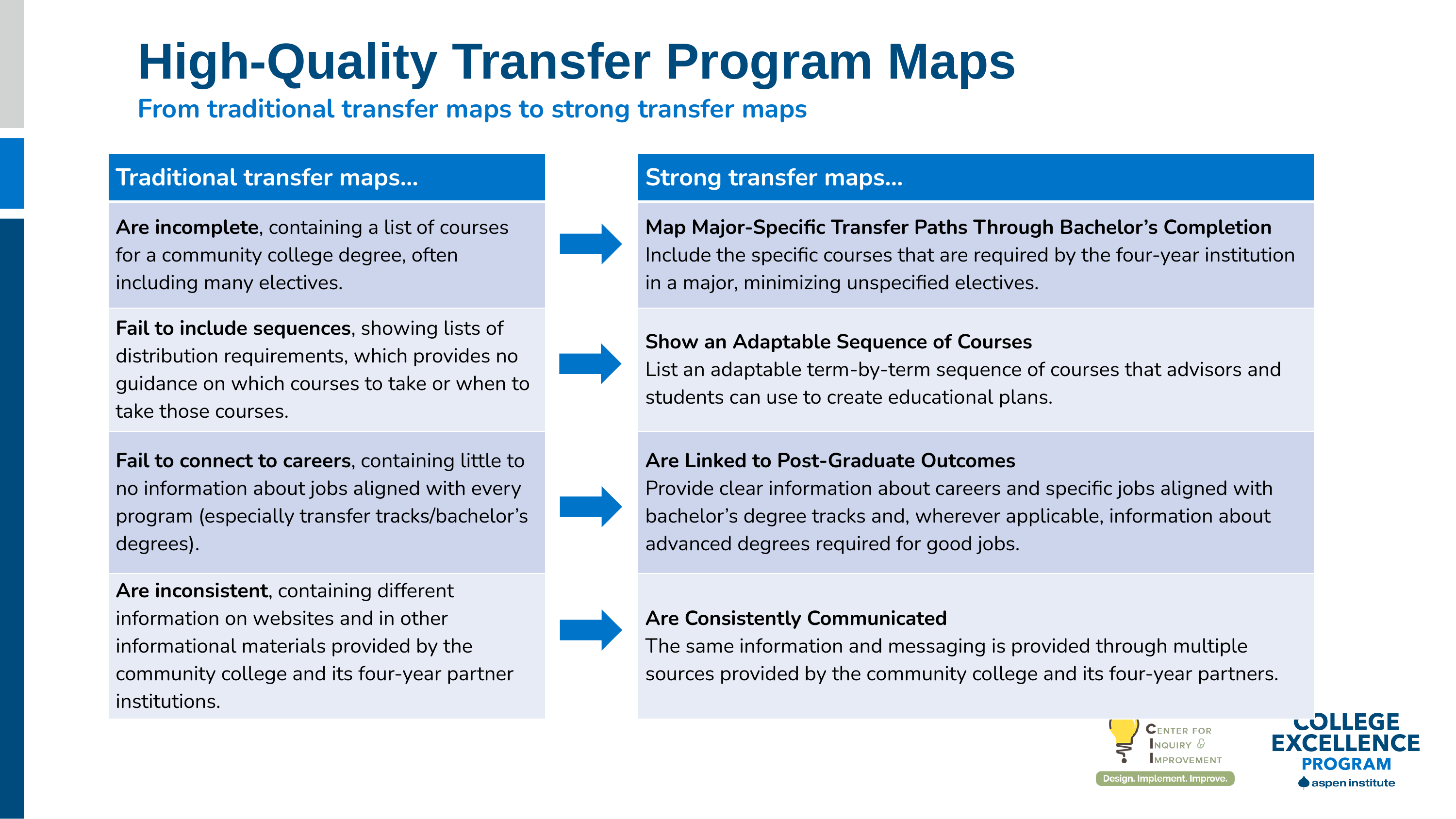

High-Quality Transfer Program Maps
From traditional transfer maps to strong transfer maps
| Traditional transfer maps… |  | Strong transfer maps… |
| --- | --- | --- |
| Are incomplete, containing a list of courses for a community college degree, often including many electives. |  | Map Major-Specific Transfer Paths Through Bachelor’s Completion Include the specific courses that are required by the four-year institution in a major, minimizing unspecified electives. |
| Fail to include sequences, showing lists of distribution requirements, which provides no guidance on which courses to take or when to take those courses. |  | Show an Adaptable Sequence of Courses List an adaptable term-by-term sequence of courses that advisors and students can use to create educational plans. |
| Fail to connect to careers, containing little to no information about jobs aligned with every program (especially transfer tracks/bachelor’s degrees). |  | Are Linked to Post-Graduate Outcomes Provide clear information about careers and specific jobs aligned with bachelor’s degree tracks and, wherever applicable, information about advanced degrees required for good jobs. |
| Are inconsistent, containing different information on websites and in other informational materials provided by the community college and its four-year partner institutions. |  | Are Consistently Communicated The same information and messaging is provided through multiple sources provided by the community college and its four-year partners. |